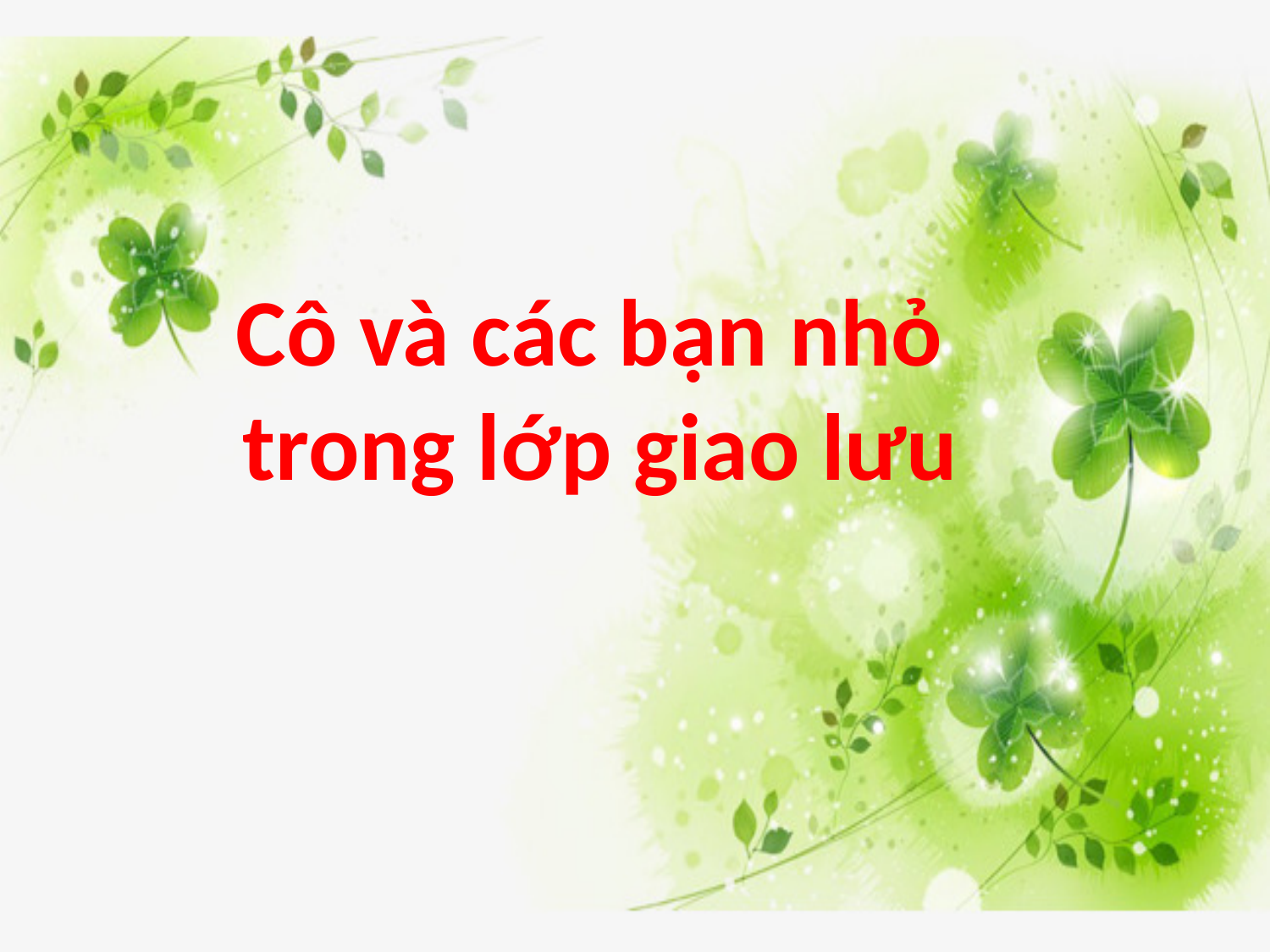

#
Cô và các bạn nhỏ
trong lớp giao lưu